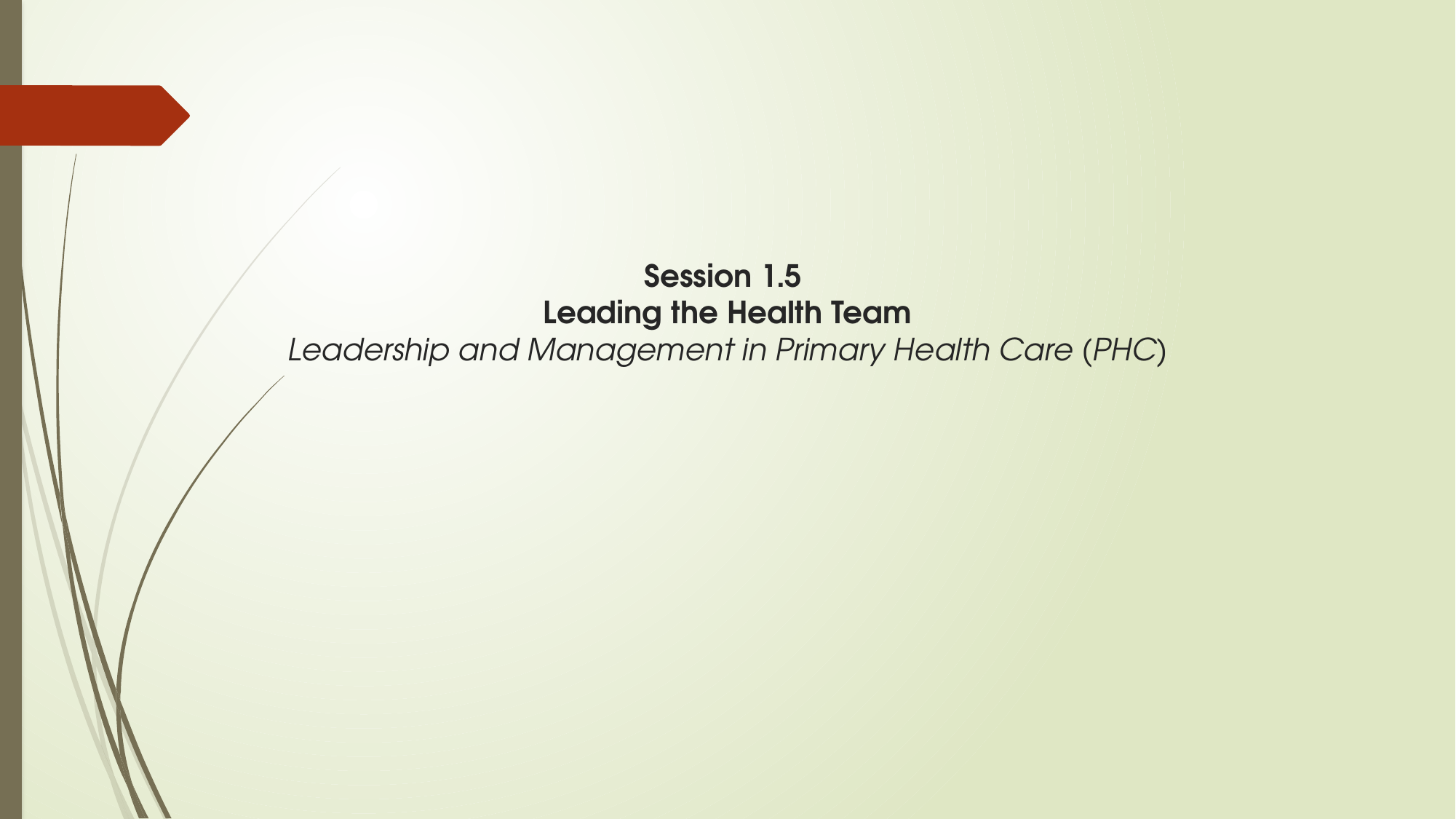

# Session 1.5 Leading the Health Team Leadership and Management in Primary Health Care (PHC)